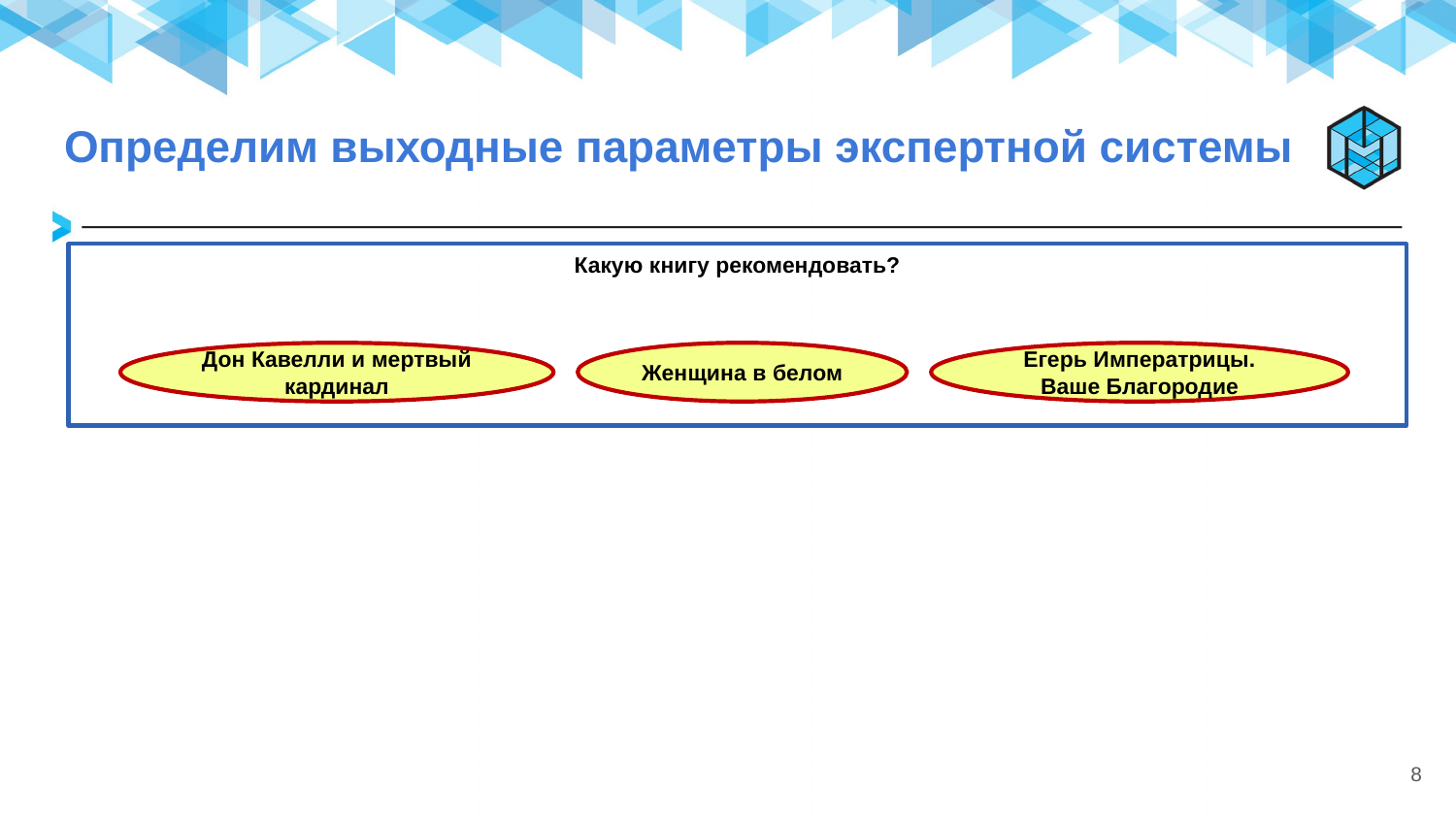

# Определим выходные параметры экспертной системы
Какую книгу рекомендовать?
Дон Кавелли и мертвый кардинал
Женщина в белом
Егерь Императрицы. Ваше Благородие
8